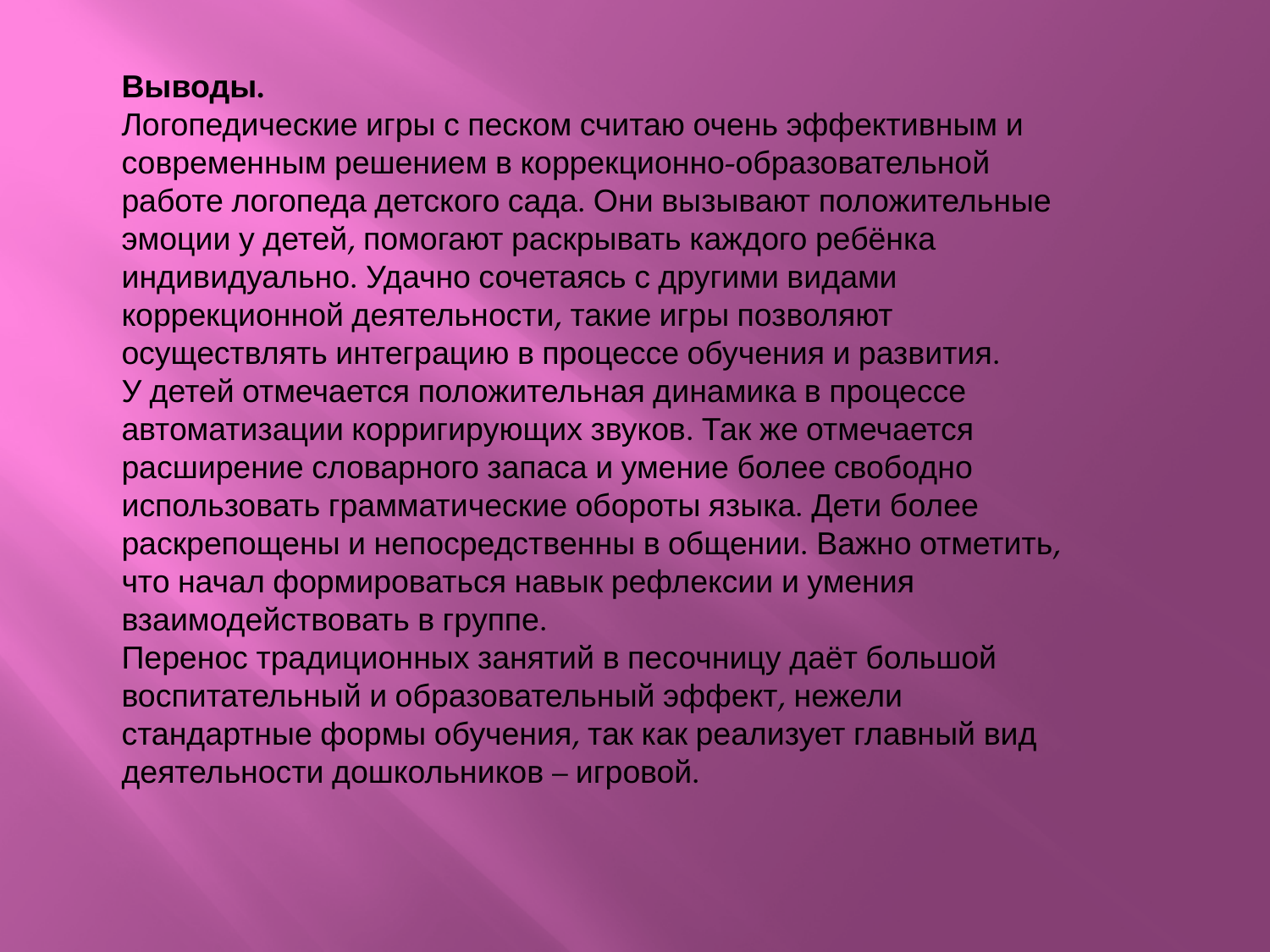

Выводы.
Логопедические игры с песком считаю очень эффективным и современным решением в коррекционно-образовательной работе логопеда детского сада. Они вызывают положительные эмоции у детей, помогают раскрывать каждого ребёнка индивидуально. Удачно сочетаясь с другими видами коррекционной деятельности, такие игры позволяют осуществлять интеграцию в процессе обучения и развития.
У детей отмечается положительная динамика в процессе автоматизации корригирующих звуков. Так же отмечается расширение словарного запаса и умение более свободно использовать грамматические обороты языка. Дети более раскрепощены и непосредственны в общении. Важно отметить, что начал формироваться навык рефлексии и умения взаимодействовать в группе.
Перенос традиционных занятий в песочницу даёт большой воспитательный и образовательный эффект, нежели стандартные формы обучения, так как реализует главный вид деятельности дошкольников – игровой.